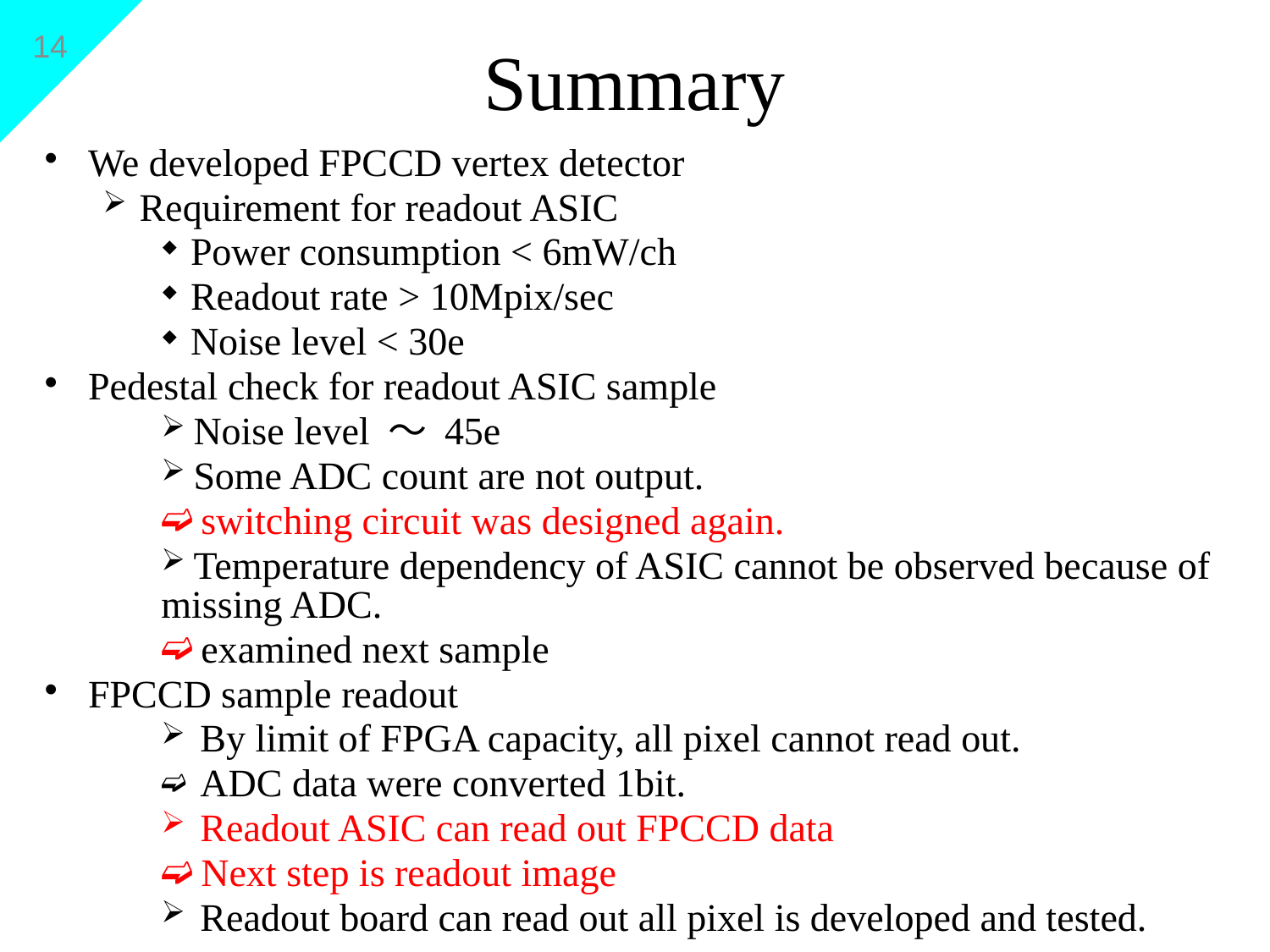

# Summary

14
We developed FPCCD vertex detector
Requirement for readout ASIC
Power consumption < 6mW/ch
Readout rate > 10Mpix/sec
Noise level < 30e
Pedestal check for readout ASIC sample
 Noise level ～ 45e
 Some ADC count are not output.
 switching circuit was designed again.
 Temperature dependency of ASIC cannot be observed because of missing ADC.
 examined next sample
FPCCD sample readout
 By limit of FPGA capacity, all pixel cannot read out.
 ADC data were converted 1bit.
 Readout ASIC can read out FPCCD data
 Next step is readout image
 Readout board can read out all pixel is developed and tested.